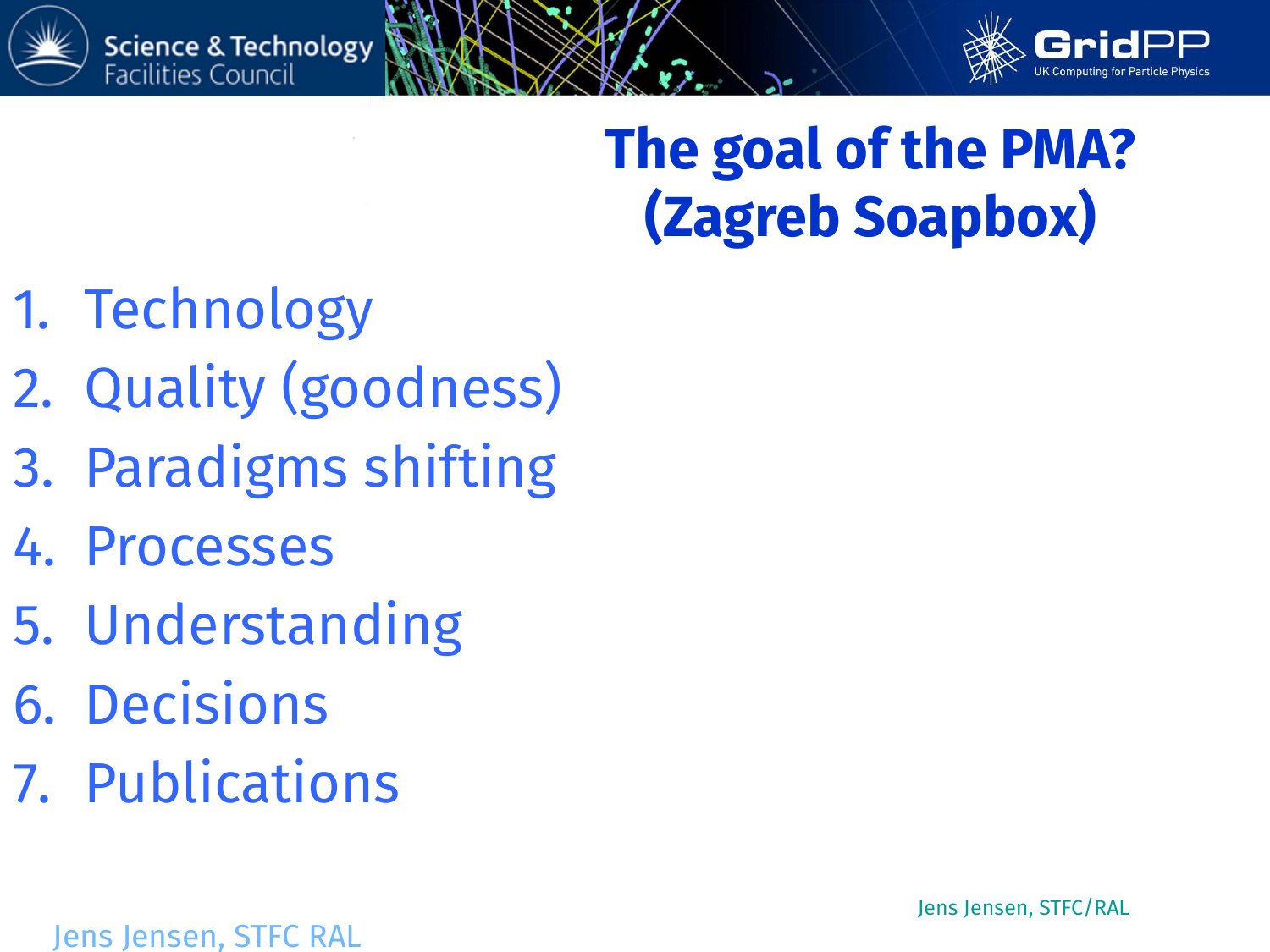

# The goal of the PMA? (Zagreb Soapbox)
Technology
Quality (goodness)
Paradigms shifting
Processes
Understanding
Decisions
Publications